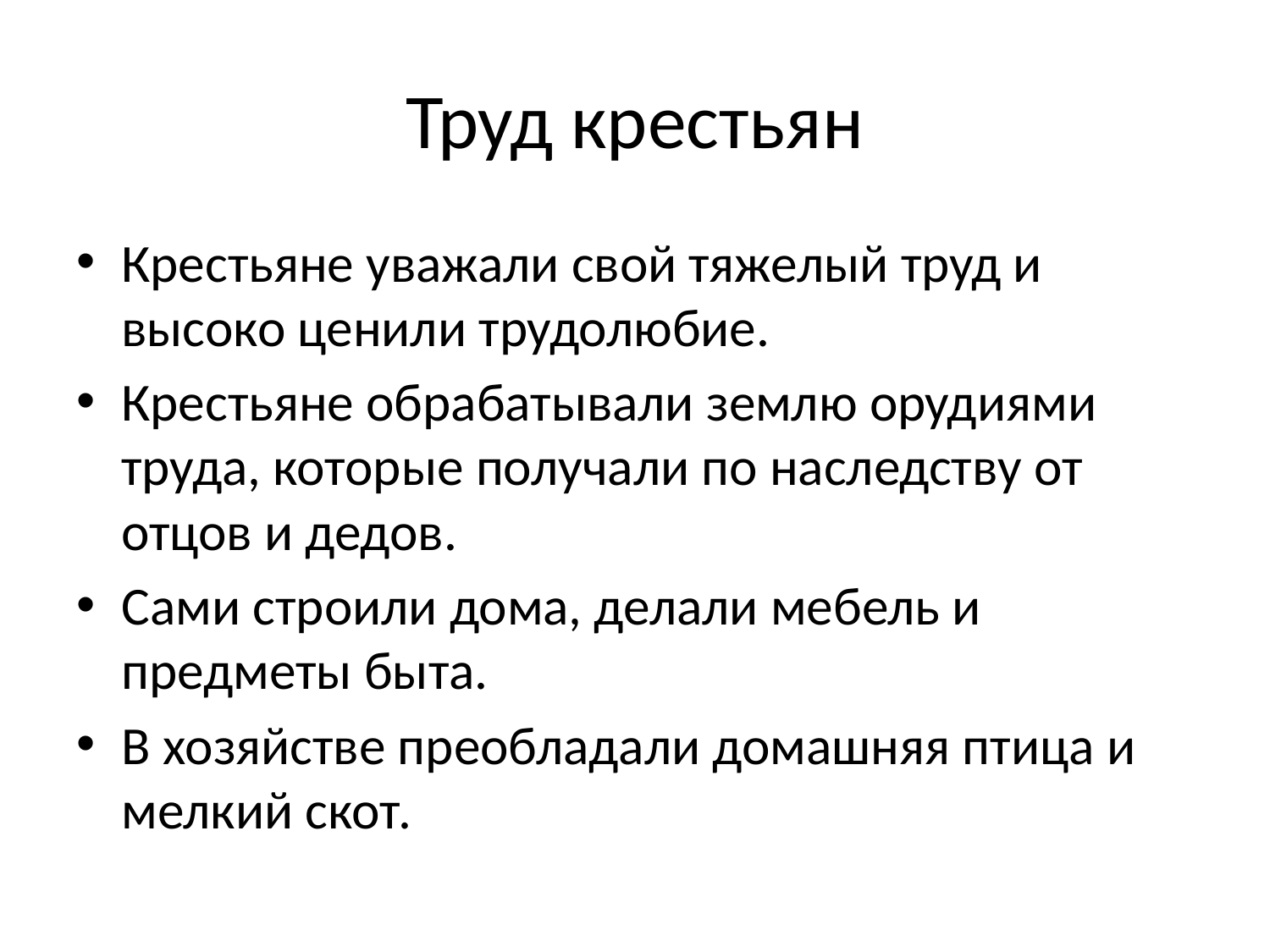

# Труд крестьян
Крестьяне уважали свой тяжелый труд и высоко ценили трудолюбие.
Крестьяне обрабатывали землю орудиями труда, которые получали по наследству от отцов и дедов.
Сами строили дома, делали мебель и предметы быта.
В хозяйстве преобладали домашняя птица и мелкий скот.